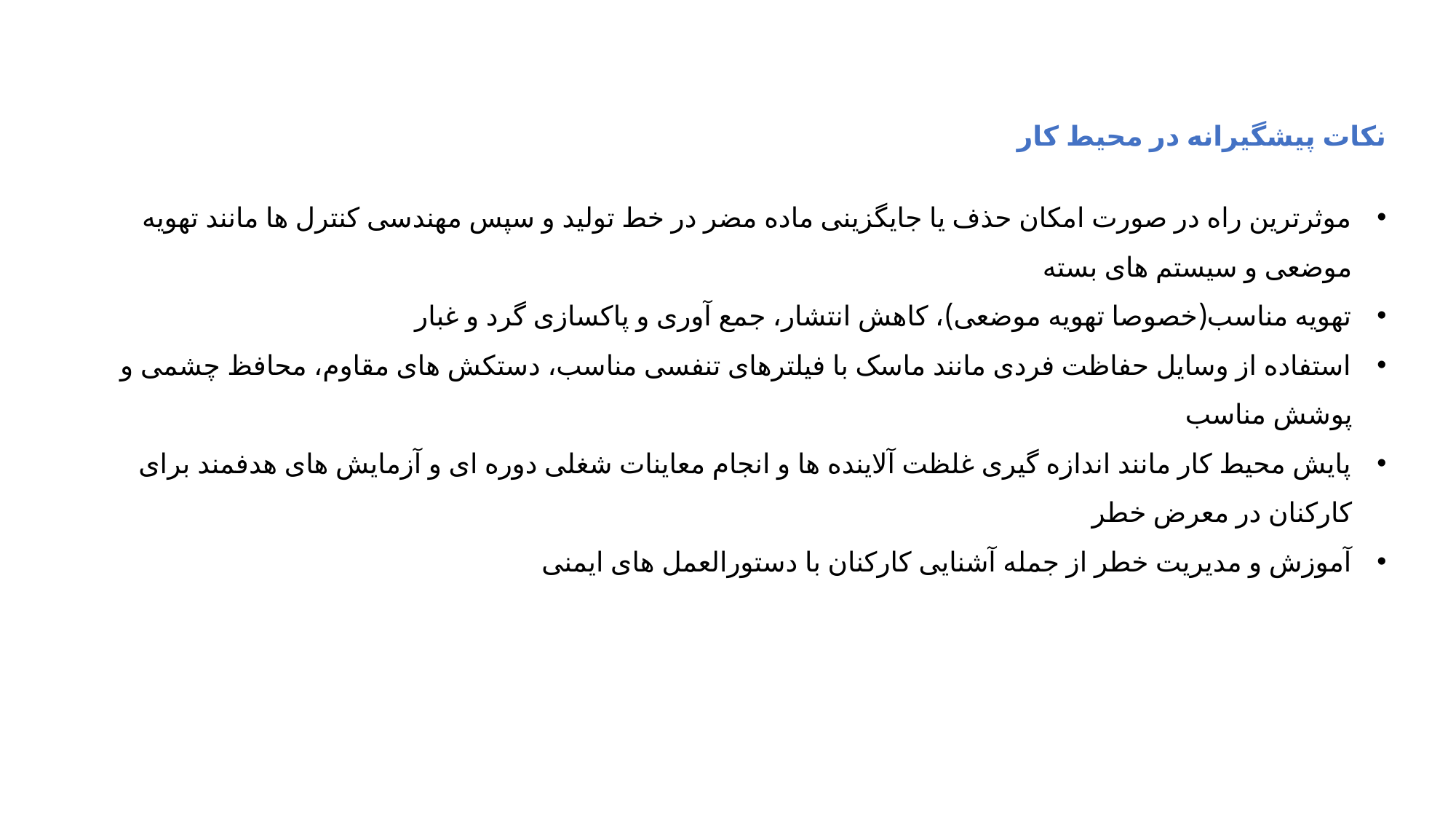

نکات پیشگیرانه در محیط کار

موثرترین راه در صورت امکان حذف یا جایگزینی ماده مضر در خط تولید و سپس مهندسی کنترل ها مانند تهویه موضعی و سیستم های بسته
تهویه مناسب(خصوصا تهویه موضعی)، کاهش انتشار، جمع آوری و پاکسازی گرد و غبار
استفاده از وسایل حفاظت فردی مانند ماسک با فیلترهای تنفسی مناسب، دستکش های مقاوم، محافظ چشمی و پوشش مناسب
پایش محیط کار مانند اندازه گیری غلظت آلاینده ها و انجام معاینات شغلی دوره ای و آزمایش های هدفمند برای کارکنان در معرض خطر
آموزش و مدیریت خطر از جمله آشنایی کارکنان با دستورالعمل های ایمنی